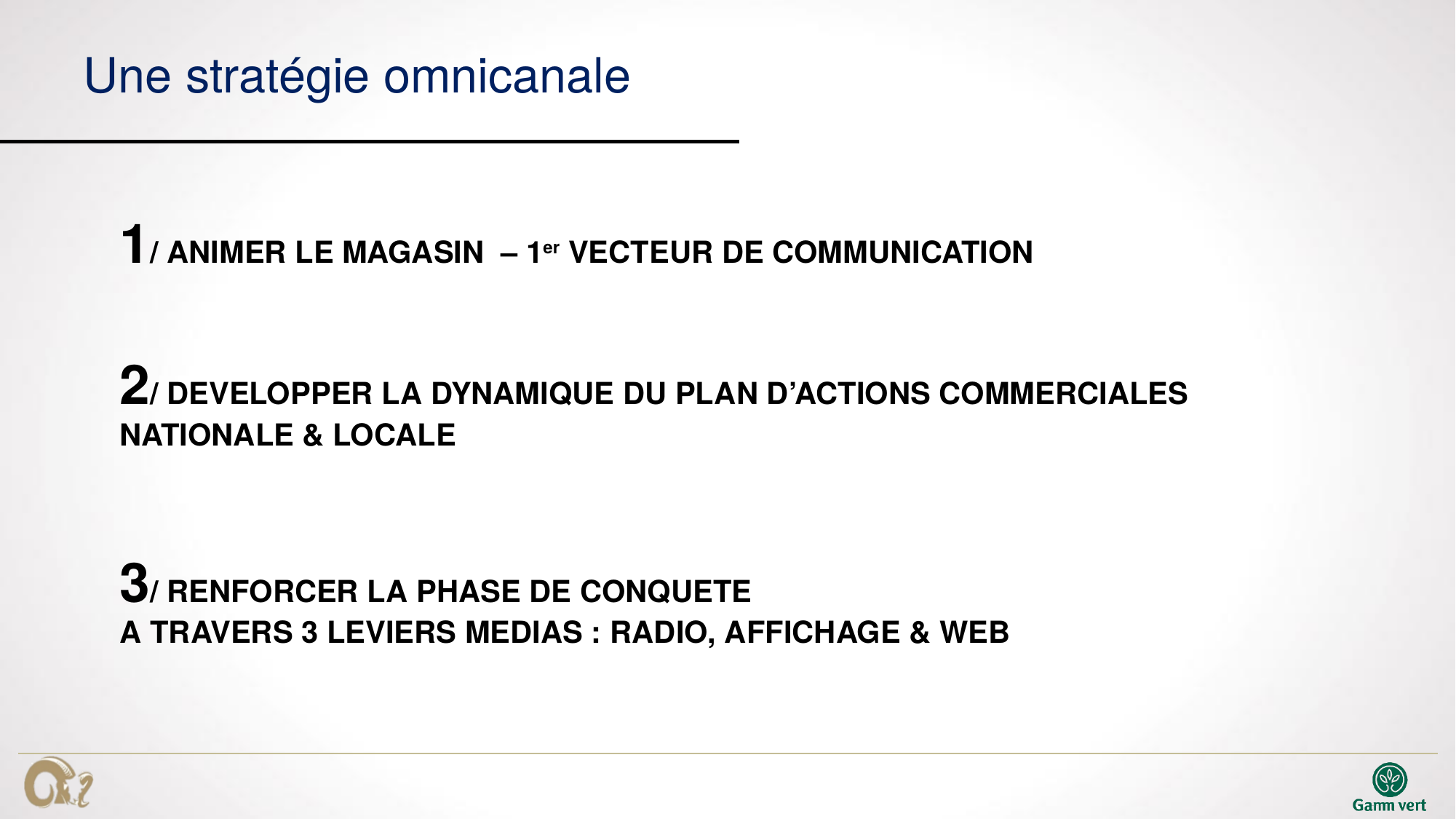

# Une stratégie omnicanale
1/ ANIMER LE MAGASIN  – 1er VECTEUR DE COMMUNICATION

2/ DEVELOPPER LA DYNAMIQUE DU PLAN D’ACTIONS COMMERCIALES NATIONALE & LOCALE

3/ RENFORCER LA PHASE DE CONQUETE
A TRAVERS 3 LEVIERS MEDIAS : RADIO, AFFICHAGE & WEB